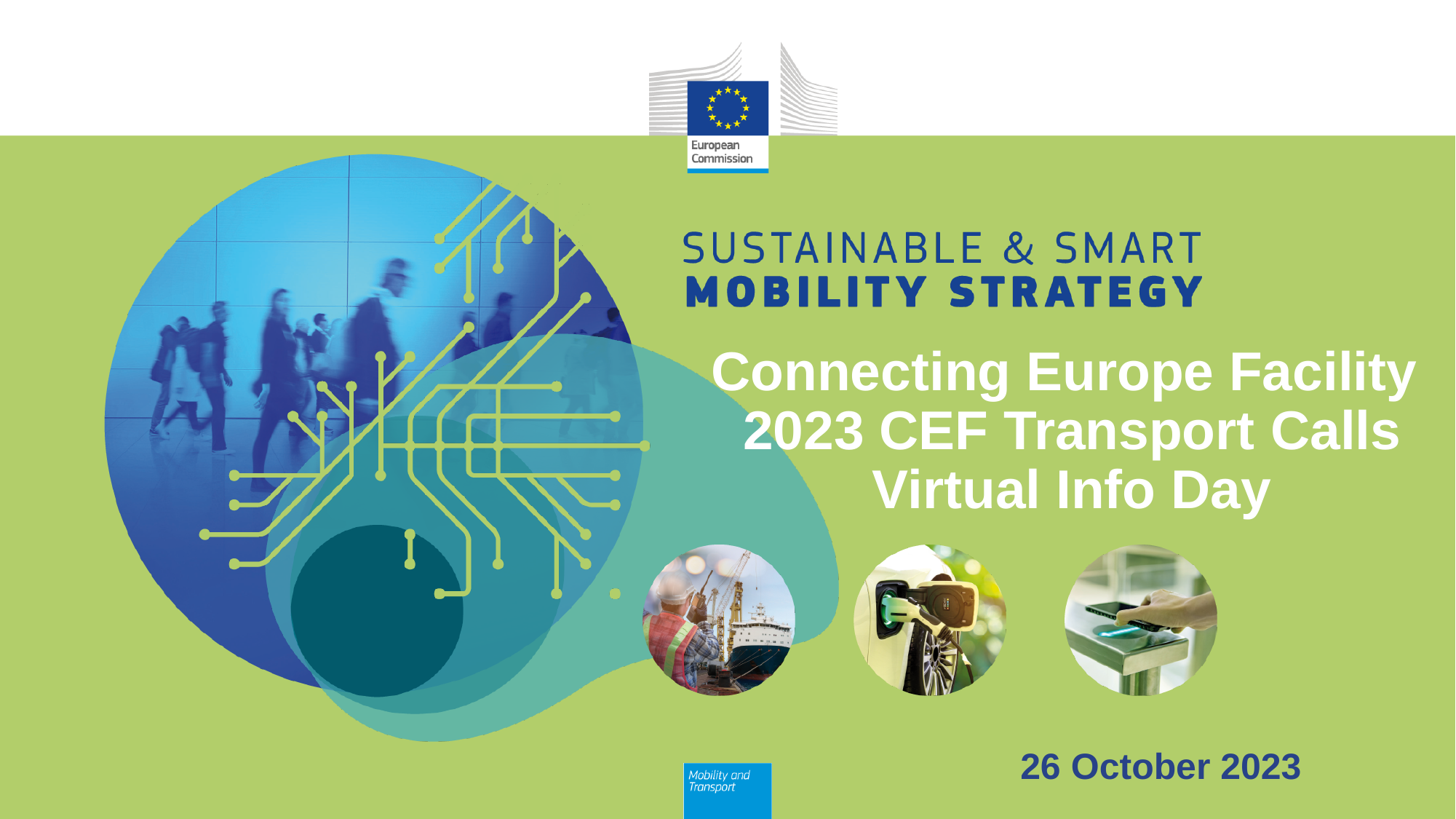

# Connecting Europe Facility 2023 CEF Transport Calls Virtual Info Day
26 October 2023